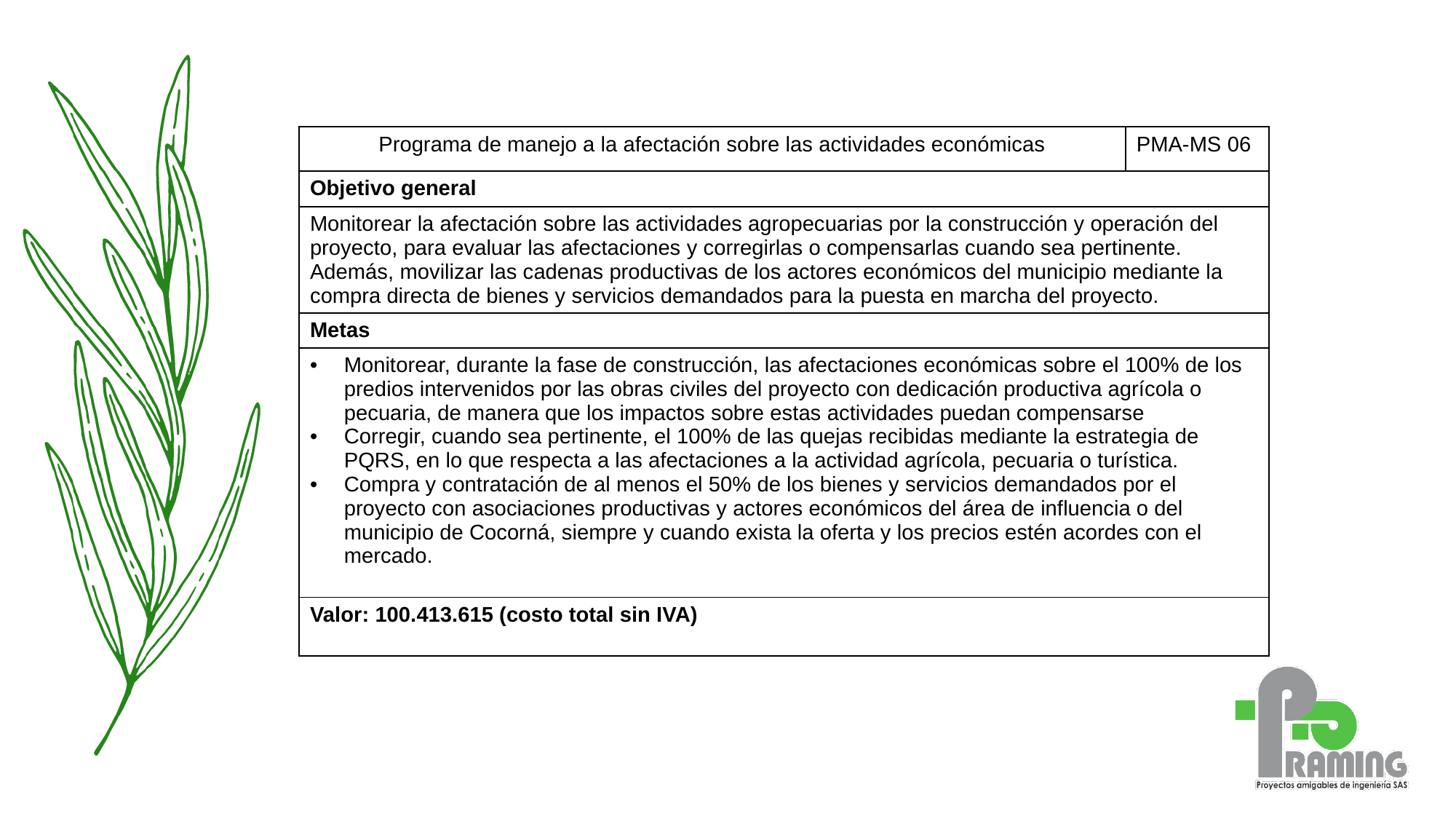

| Programa de manejo a la afectación sobre las actividades económicas | PMA-MS 06 |
| --- | --- |
| Objetivo general |  |
| Monitorear la afectación sobre las actividades agropecuarias por la construcción y operación del proyecto, para evaluar las afectaciones y corregirlas o compensarlas cuando sea pertinente. Además, movilizar las cadenas productivas de los actores económicos del municipio mediante la compra directa de bienes y servicios demandados para la puesta en marcha del proyecto. |  |
| Metas |  |
| Monitorear, durante la fase de construcción, las afectaciones económicas sobre el 100% de los predios intervenidos por las obras civiles del proyecto con dedicación productiva agrícola o pecuaria, de manera que los impactos sobre estas actividades puedan compensarse Corregir, cuando sea pertinente, el 100% de las quejas recibidas mediante la estrategia de PQRS, en lo que respecta a las afectaciones a la actividad agrícola, pecuaria o turística. Compra y contratación de al menos el 50% de los bienes y servicios demandados por el proyecto con asociaciones productivas y actores económicos del área de influencia o del municipio de Cocorná, siempre y cuando exista la oferta y los precios estén acordes con el mercado. |  |
| Valor: 100.413.615 (costo total sin IVA) |  |